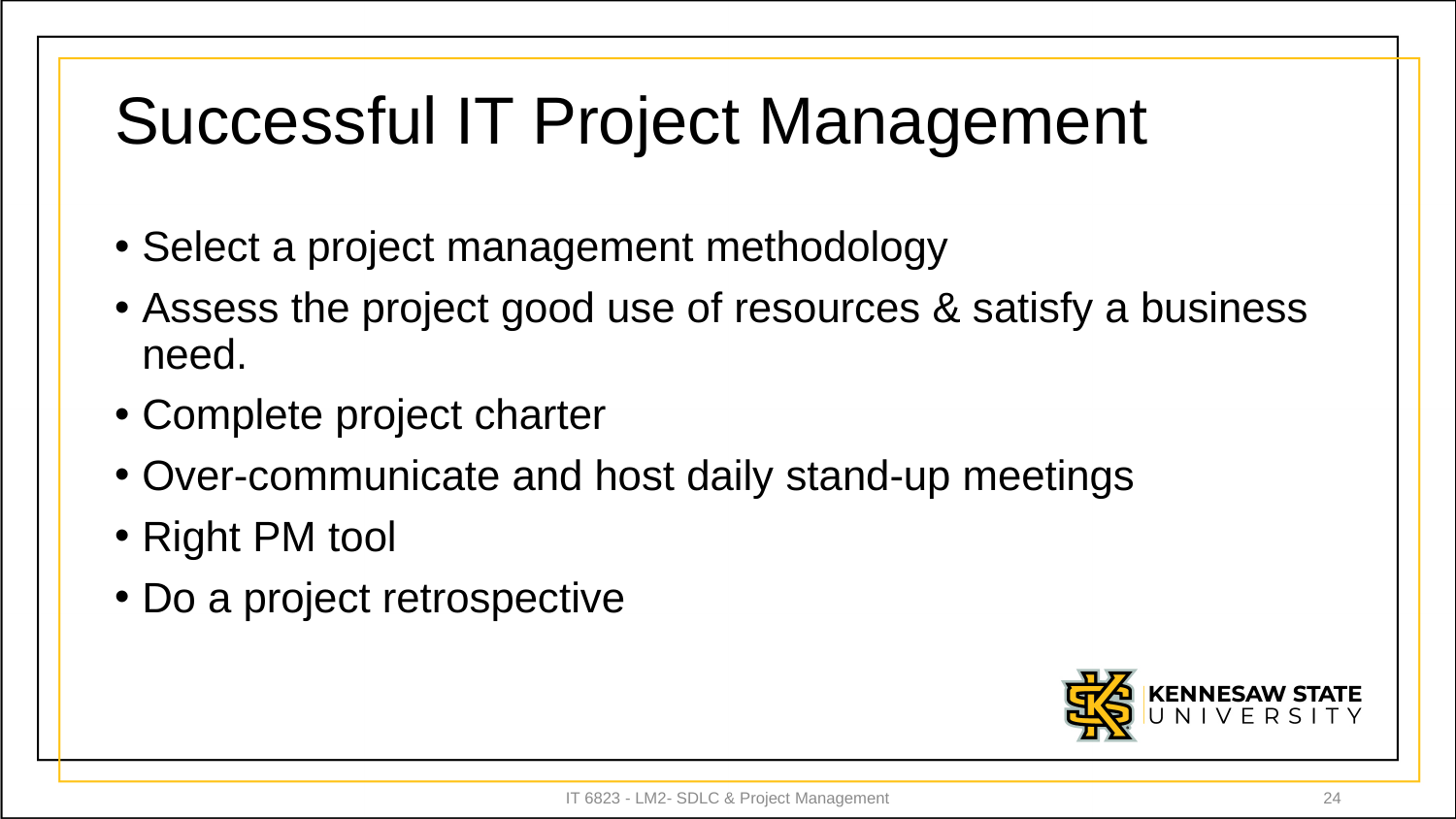

# Successful IT Project Management
Select a project management methodology
Assess the project good use of resources & satisfy a business need.
Complete project charter
Over-communicate and host daily stand-up meetings
Right PM tool
Do a project retrospective
IT 6823 - LM2- SDLC & Project Management
24